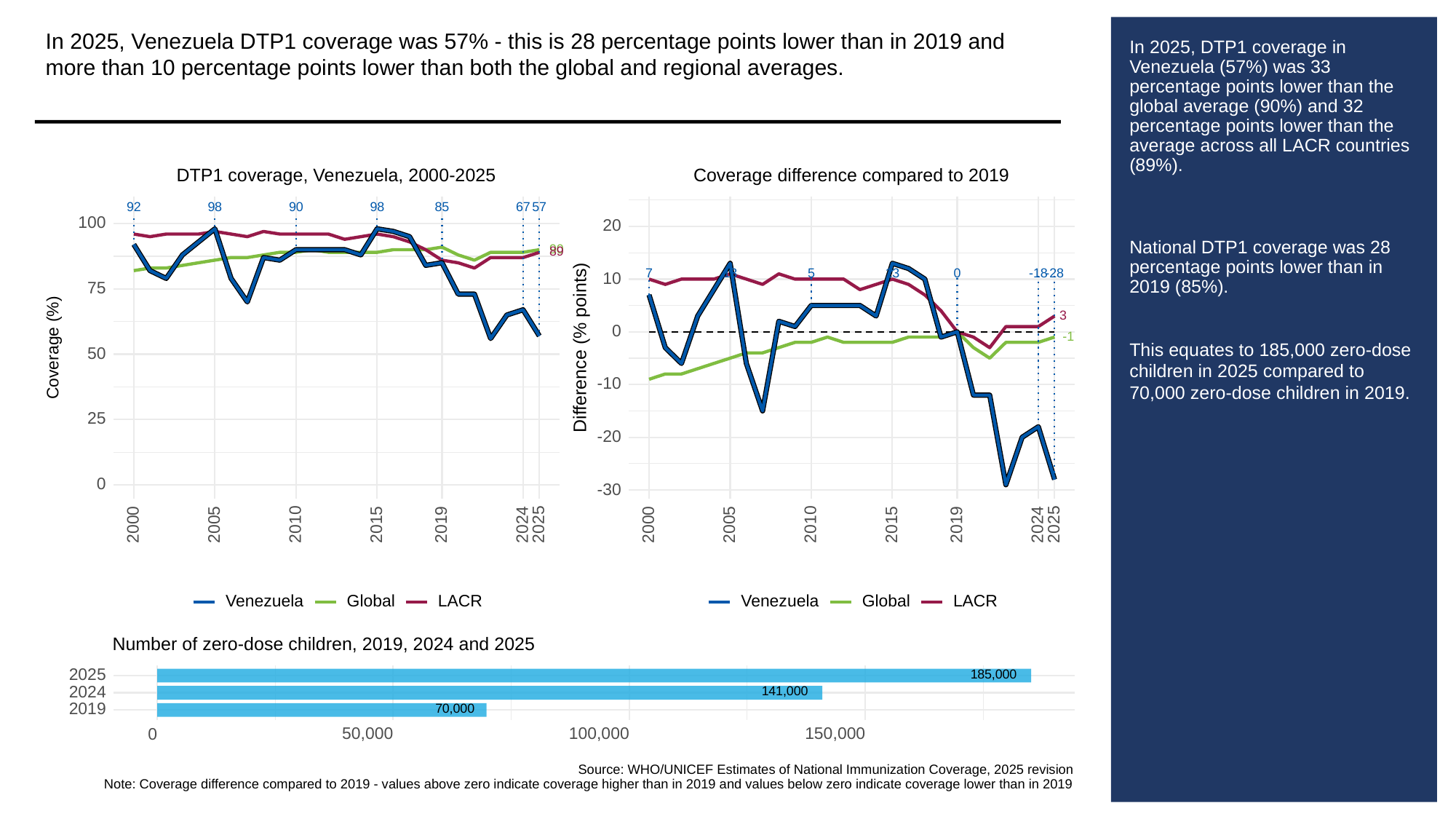

In 2025, Venezuela DTP1 coverage was 57% - this is 28 percentage points lower than in 2019 and more than 10 percentage points lower than both the global and regional averages.
# In 2025, DTP1 coverage in Venezuela (57%) was 33 percentage points lower than the global average (90%) and 32 percentage points lower than the average across all LACR countries (89%).

National DTP1 coverage was 28 percentage points lower than in 2019 (85%).

This equates to 185,000 zero-dose children in 2025 compared to 70,000 zero-dose children in 2019.

Coverage difference compared to 2019
DTP1 coverage, Venezuela, 2000-2025

92
98
90
98
85
67
57
100

20

90

89

13
13
0
-18
-28
5
7
10

75

3

0

-1
Difference (% points)
Coverage (%)
50

-10

25

-20

0
-30

2000
2005
2010
2015
2019
2024
2025
2000
2005
2010
2015
2019
2024
2025
Global
LACR
Global
LACR
Venezuela
Venezuela

Number of zero-dose children, 2019, 2024 and 2025

185,000
2025

141,000
2024

70,000
2019

50,000
100,000
150,000
0
Source: WHO/UNICEF Estimates of National Immunization Coverage, 2025 revision
Note: Coverage difference compared to 2019 - values above zero indicate coverage higher than in 2019 and values below zero indicate coverage lower than in 2019